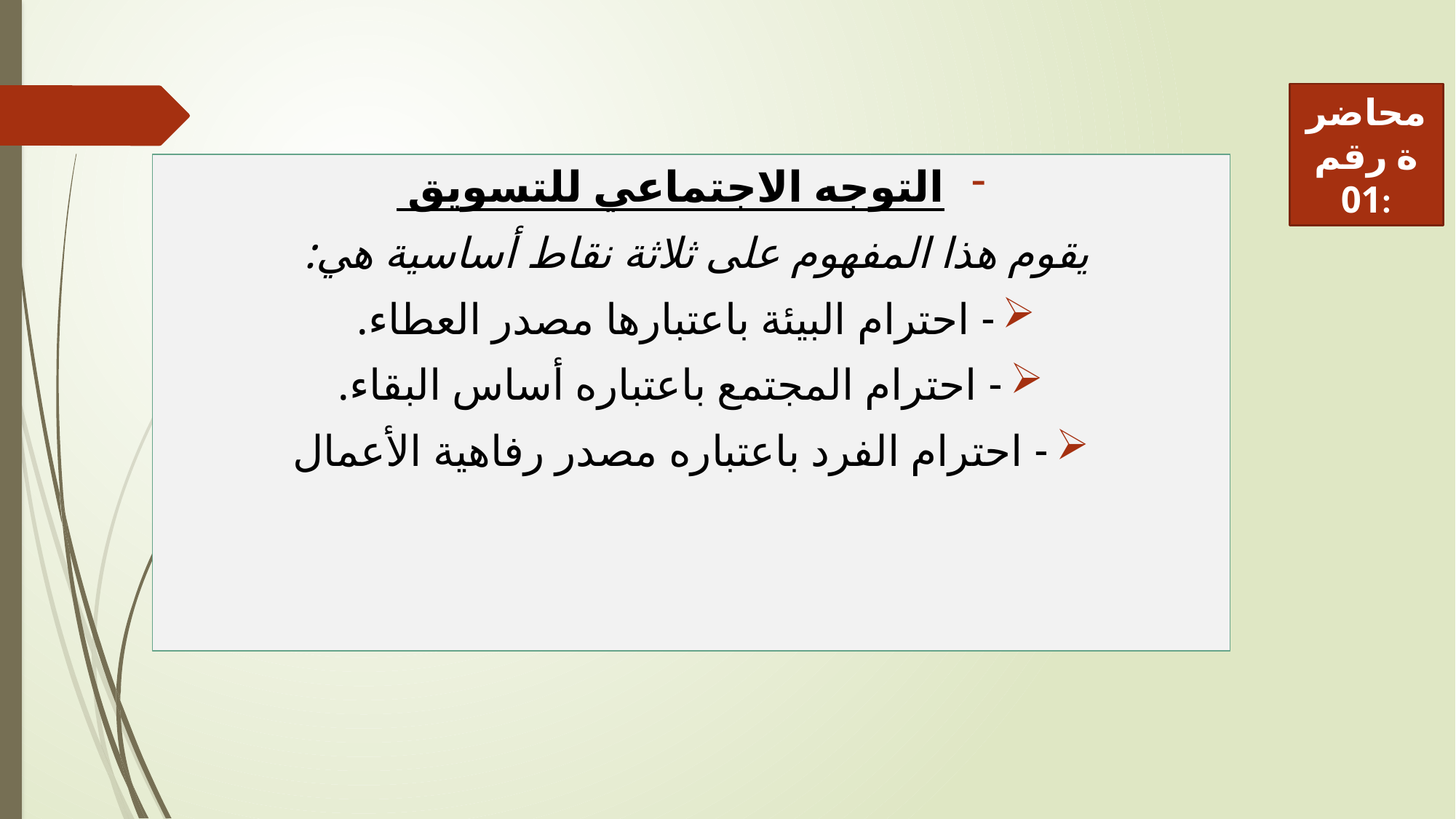

محاضرة رقم 01:
التوجه الاجتماعي للتسويق
يقوم هذا المفهوم على ثلاثة نقاط أساسية هي:
- احترام البيئة باعتبارها مصدر العطاء.
- احترام المجتمع باعتباره أساس البقاء.
- احترام الفرد باعتباره مصدر رفاهية الأعمال